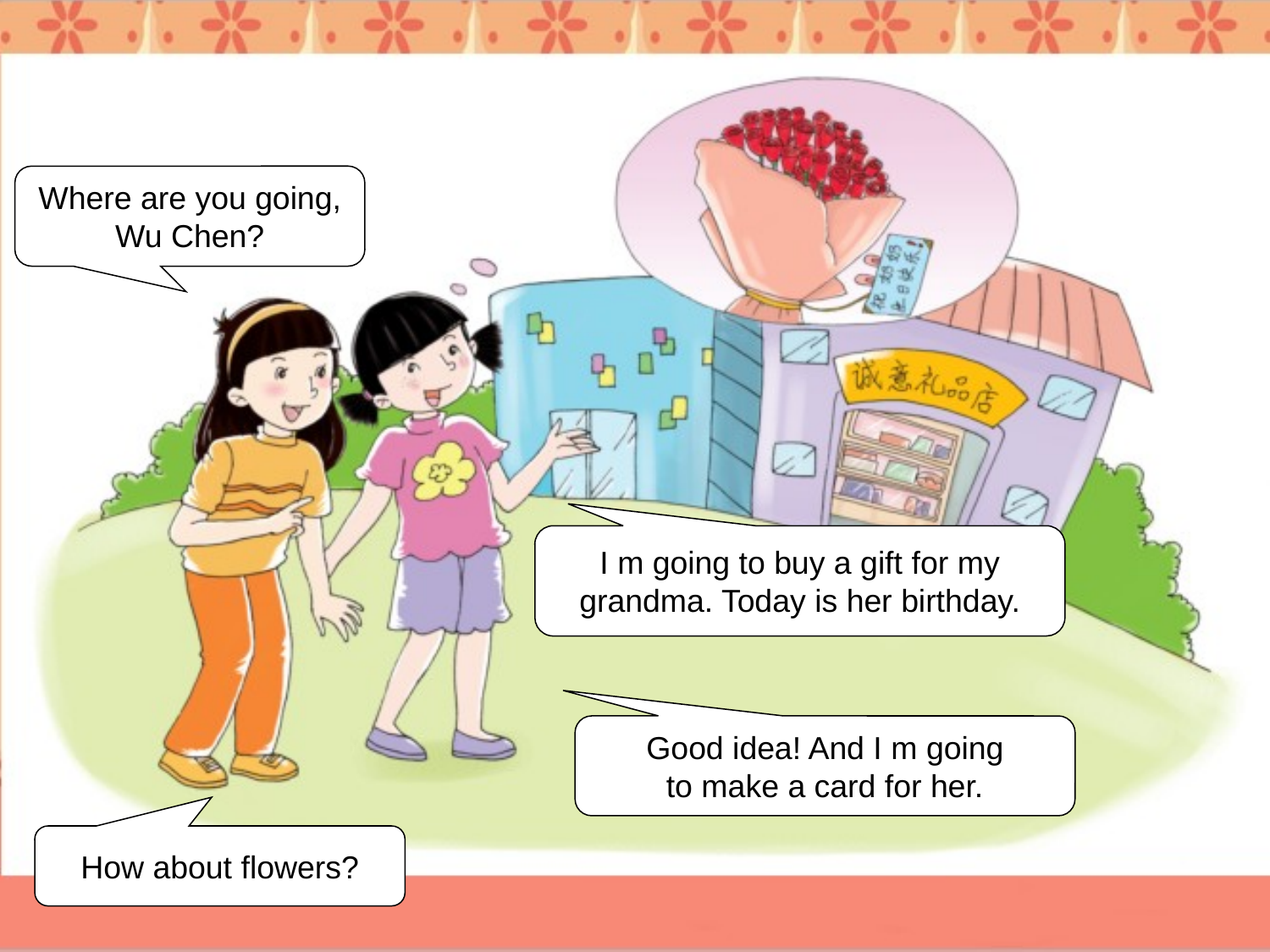

Where are you going,
Wu Chen?
I m going to buy a gift for my
grandma. Today is her birthday.
Good idea! And I m going
to make a card for her.
How about flowers?